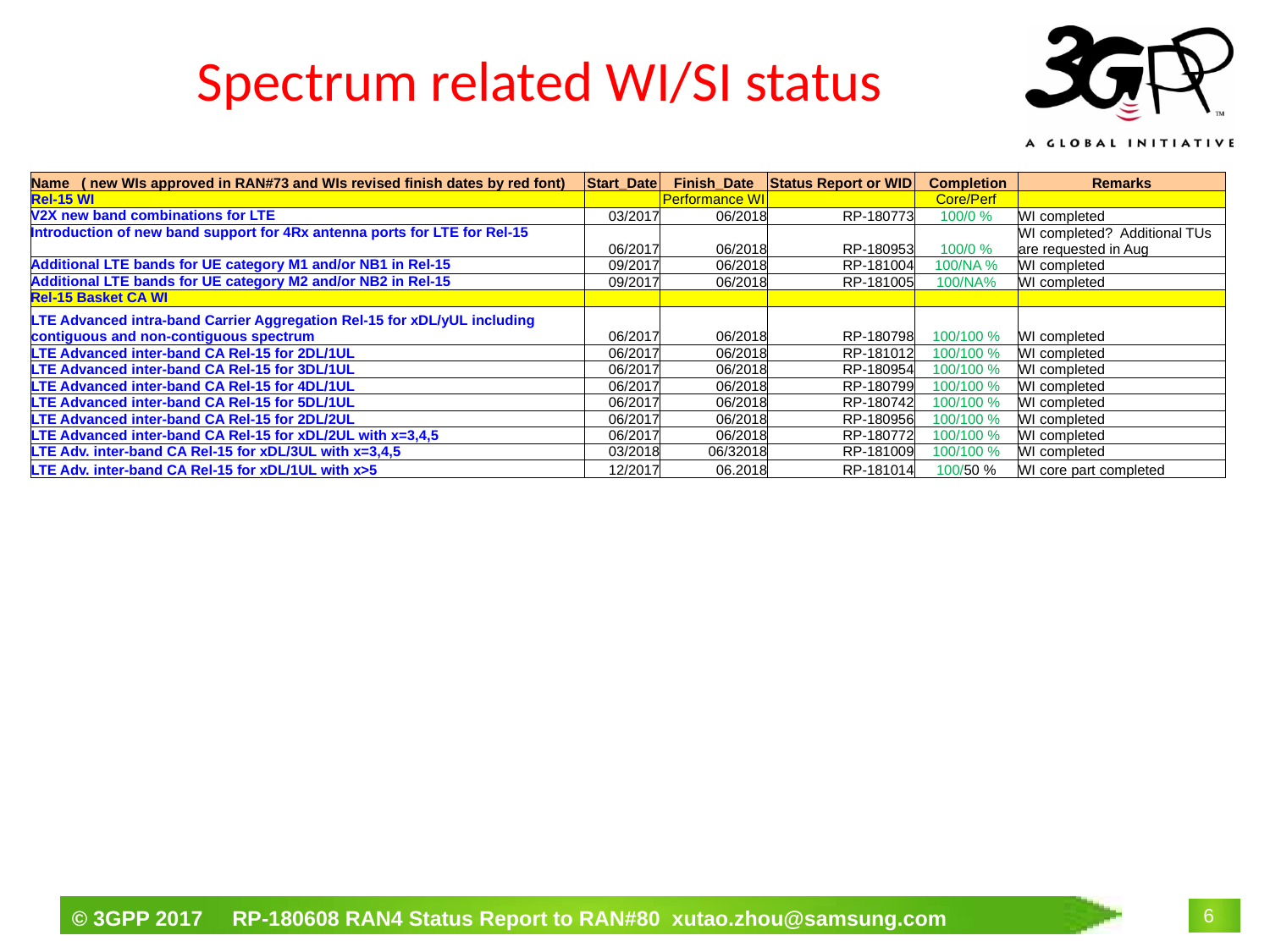

# Spectrum related WI/SI status
| Name ( new WIs approved in RAN#73 and WIs revised finish dates by red font) | Start\_Date | Finish\_Date | Status Report or WID | Completion | Remarks |
| --- | --- | --- | --- | --- | --- |
| Rel-15 WI |  | Performance WI |  | Core/Perf |  |
| V2X new band combinations for LTE | 03/2017 | 06/2018 | RP-180773 | 100/0 % | WI completed |
| Introduction of new band support for 4Rx antenna ports for LTE for Rel-15 | 06/2017 | 06/2018 | RP-180953 | 100/0 % | WI completed? Additional TUs are requested in Aug |
| Additional LTE bands for UE category M1 and/or NB1 in Rel-15 | 09/2017 | 06/2018 | RP-181004 | 100/NA % | WI completed |
| Additional LTE bands for UE category M2 and/or NB2 in Rel-15 | 09/2017 | 06/2018 | RP-181005 | 100/NA% | WI completed |
| Rel-15 Basket CA WI |  |  |  |  |  |
| LTE Advanced intra-band Carrier Aggregation Rel-15 for xDL/yUL including contiguous and non-contiguous spectrum | 06/2017 | 06/2018 | RP-180798 | 100/100 % | WI completed |
| LTE Advanced inter-band CA Rel-15 for 2DL/1UL | 06/2017 | 06/2018 | RP-181012 | 100/100 % | WI completed |
| LTE Advanced inter-band CA Rel-15 for 3DL/1UL | 06/2017 | 06/2018 | RP-180954 | 100/100 % | WI completed |
| LTE Advanced inter-band CA Rel-15 for 4DL/1UL | 06/2017 | 06/2018 | RP-180799 | 100/100 % | WI completed |
| LTE Advanced inter-band CA Rel-15 for 5DL/1UL | 06/2017 | 06/2018 | RP-180742 | 100/100 % | WI completed |
| LTE Advanced inter-band CA Rel-15 for 2DL/2UL | 06/2017 | 06/2018 | RP-180956 | 100/100 % | WI completed |
| LTE Advanced inter-band CA Rel-15 for xDL/2UL with x=3,4,5 | 06/2017 | 06/2018 | RP-180772 | 100/100 % | WI completed |
| LTE Adv. inter-band CA Rel-15 for xDL/3UL with x=3,4,5 | 03/2018 | 06/32018 | RP-181009 | 100/100 % | WI completed |
| LTE Adv. inter-band CA Rel-15 for xDL/1UL with x>5 | 12/2017 | 06.2018 | RP-181014 | 100/50 % | WI core part completed |